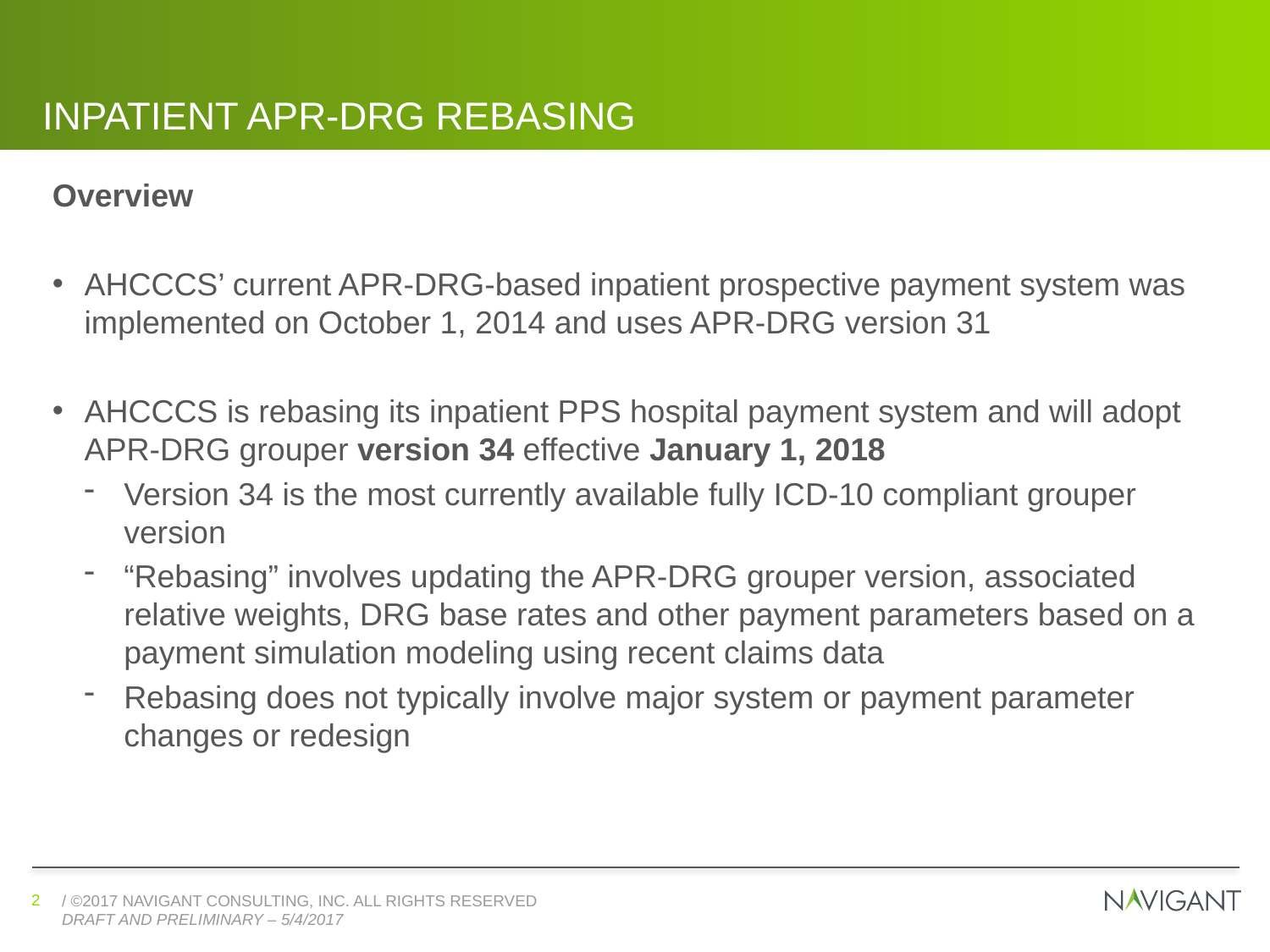

# Inpatient apr-drg rebasing
Overview

AHCCCS’ current APR-DRG-based inpatient prospective payment system was implemented on October 1, 2014 and uses APR-DRG version 31

AHCCCS is rebasing its inpatient PPS hospital payment system and will adopt APR-DRG grouper version 34 effective January 1, 2018
Version 34 is the most currently available fully ICD-10 compliant grouper version
“Rebasing” involves updating the APR-DRG grouper version, associated relative weights, DRG base rates and other payment parameters based on a payment simulation modeling using recent claims data
Rebasing does not typically involve major system or payment parameter changes or redesign